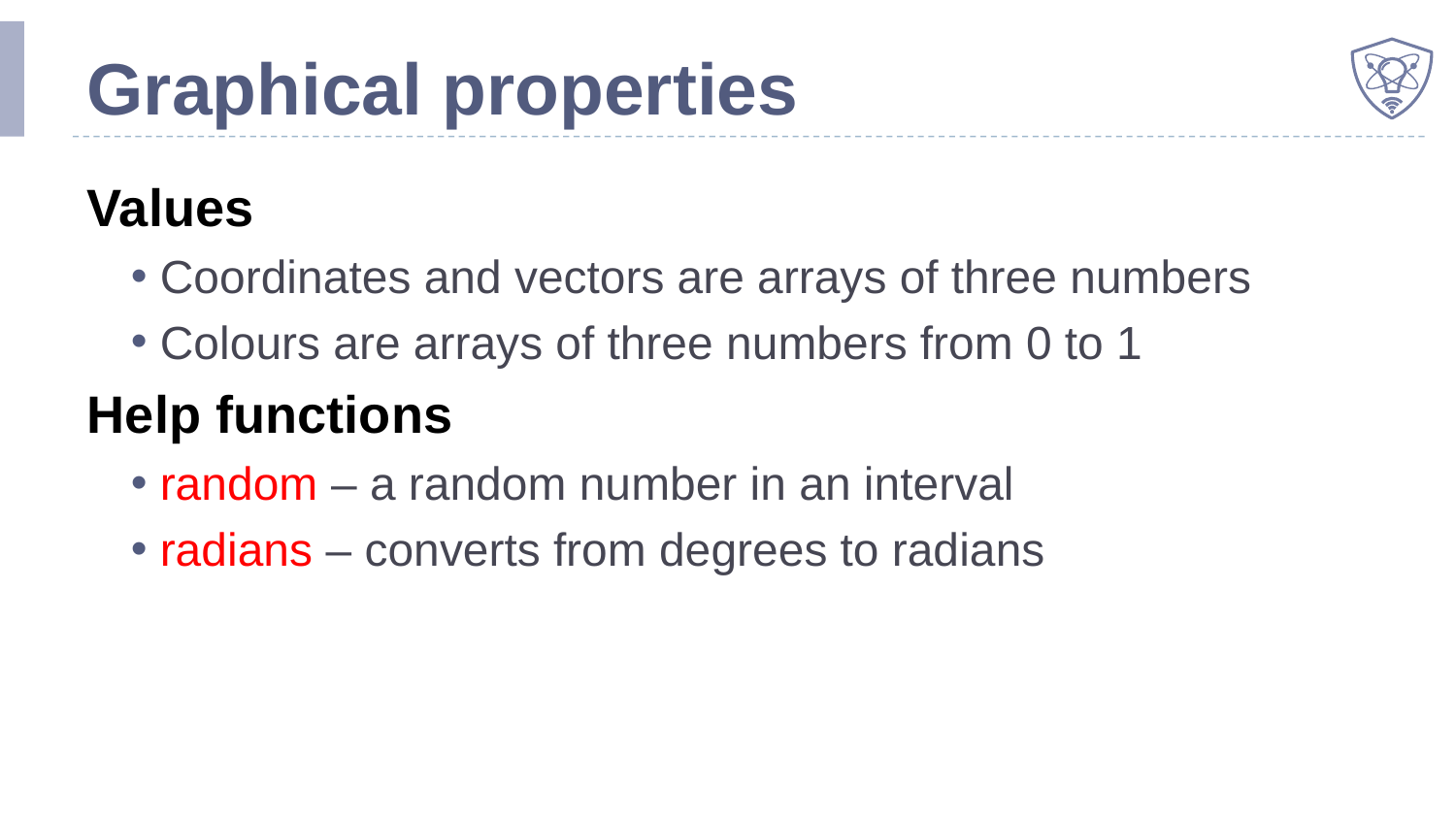

# Graphical properties
Values
Coordinates and vectors are arrays of three numbers
Colours are arrays of three numbers from 0 to 1
Help functions
random – a random number in an interval
radians – converts from degrees to radians